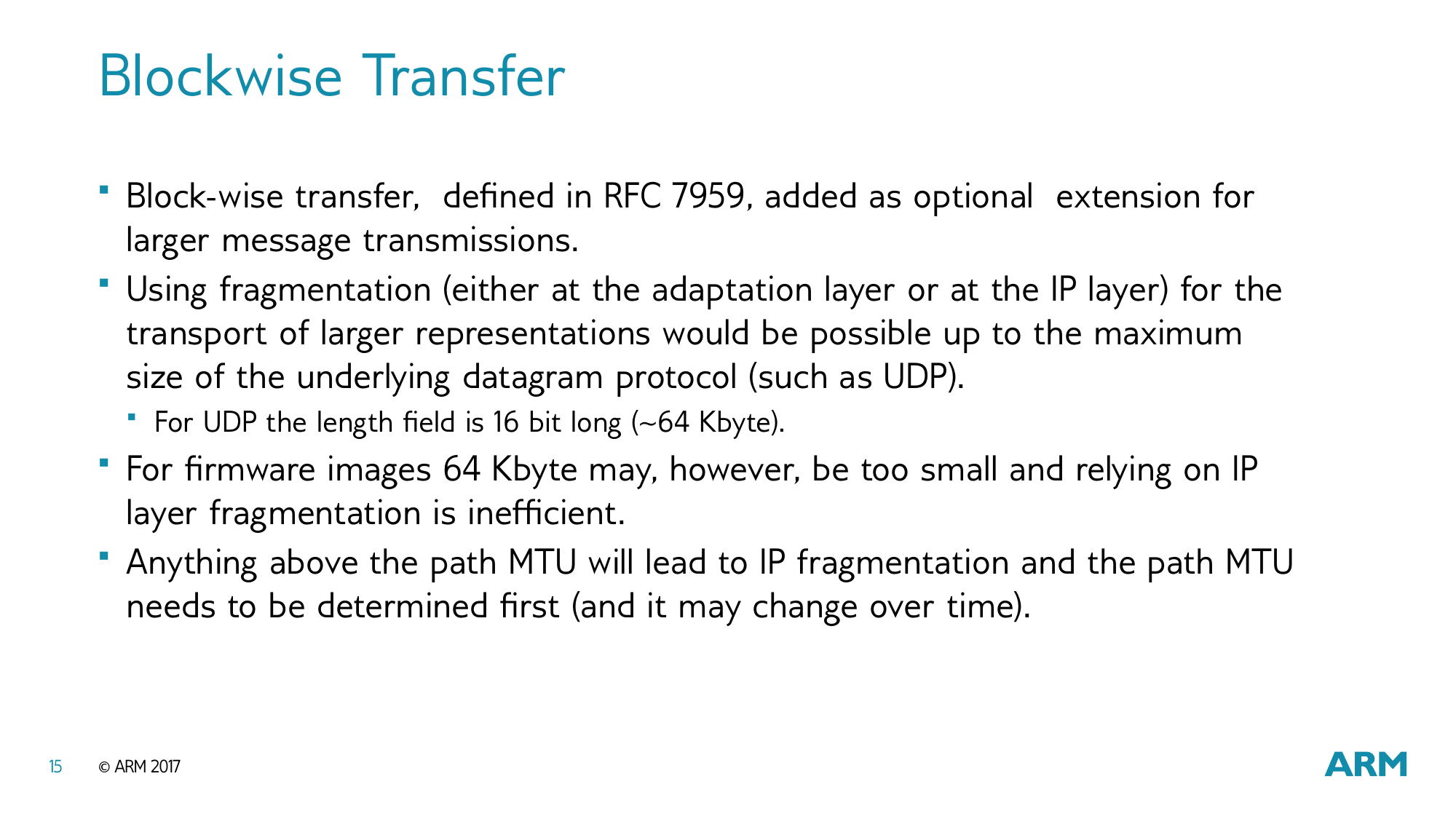

# Blockwise Transfer
Block-wise transfer,  defined in RFC 7959, added as optional  extension for larger message transmissions.
Using fragmentation (either at the adaptation layer or at the IP layer) for the transport of larger representations would be possible up to the maximum size of the underlying datagram protocol (such as UDP).
For UDP the length field is 16 bit long (~64 Kbyte).
For firmware images 64 Kbyte may, however, be too small and relying on IP layer fragmentation is inefficient.
Anything above the path MTU will lead to IP fragmentation and the path MTU needs to be determined first (and it may change over time).